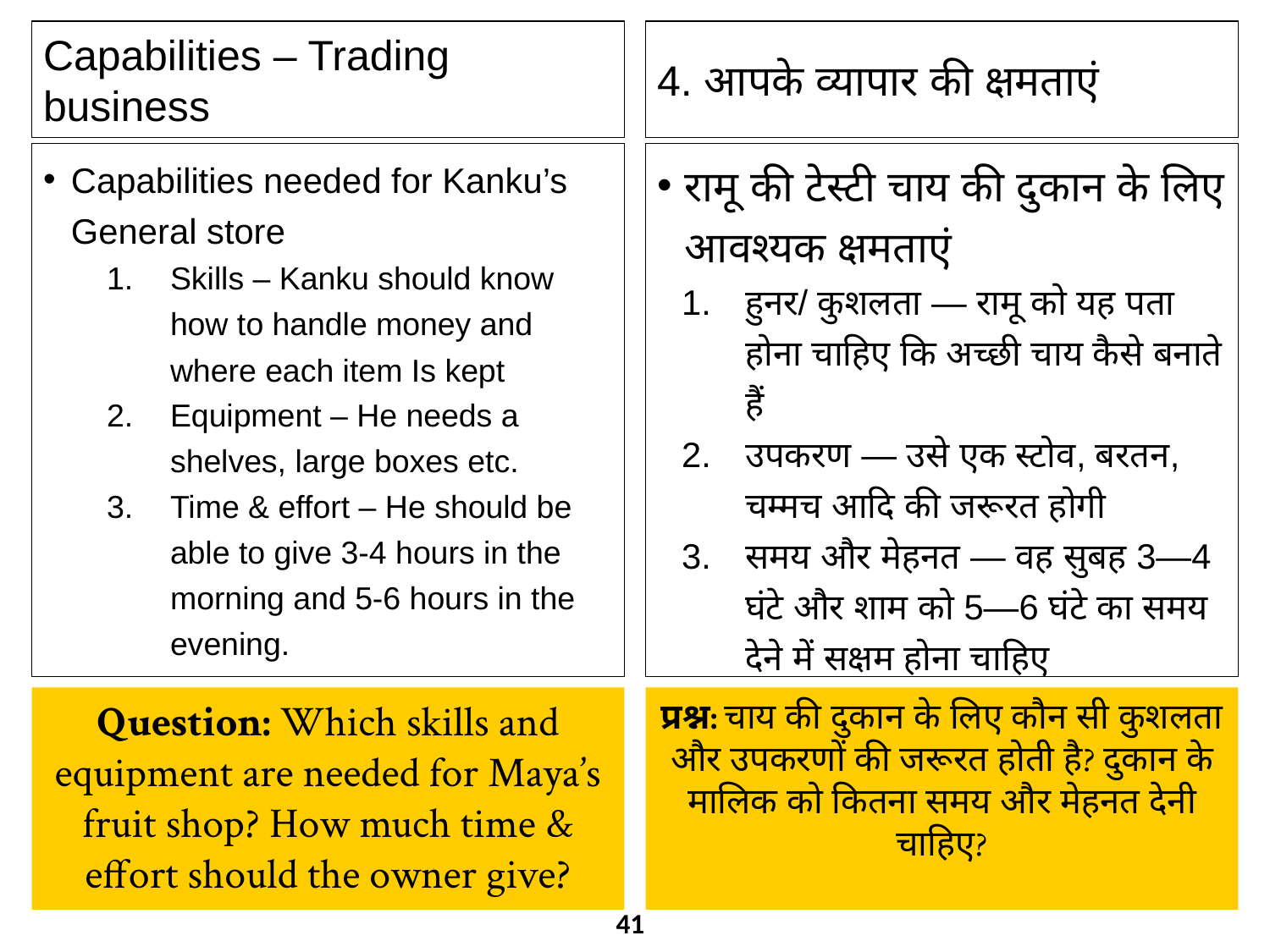

Capabilities – Trading business
4. आपके व्यापार की क्षमताएं
Capabilities needed for Kanku’s General store
Skills – Kanku should know how to handle money and where each item Is kept
Equipment – He needs a shelves, large boxes etc.
Time & effort – He should be able to give 3-4 hours in the morning and 5-6 hours in the evening.
रामू की टेस्टी चाय की दुकान के लिए आवश्यक क्षमताएं
हुनर/ कुशलता — रामू को यह पता होना चाहिए कि अच्छी चाय कैसे बनाते हैं
उपकरण — उसे एक स्टोव, बरतन, चम्मच आदि की जरूरत होगी
समय और मेहनत — वह सुबह 3—4 घंटे और शाम को 5—6 घंटे का समय देने में सक्षम होना चाहिए
Question: Which skills and equipment are needed for Maya’s fruit shop? How much time & effort should the owner give?
प्रश्न: चाय की दुकान के लिए कौन सी कुशलता और उपकरणों की जरूरत होती है? दुकान के मालिक को कितना समय और मेहनत देनी चाहिए?
41